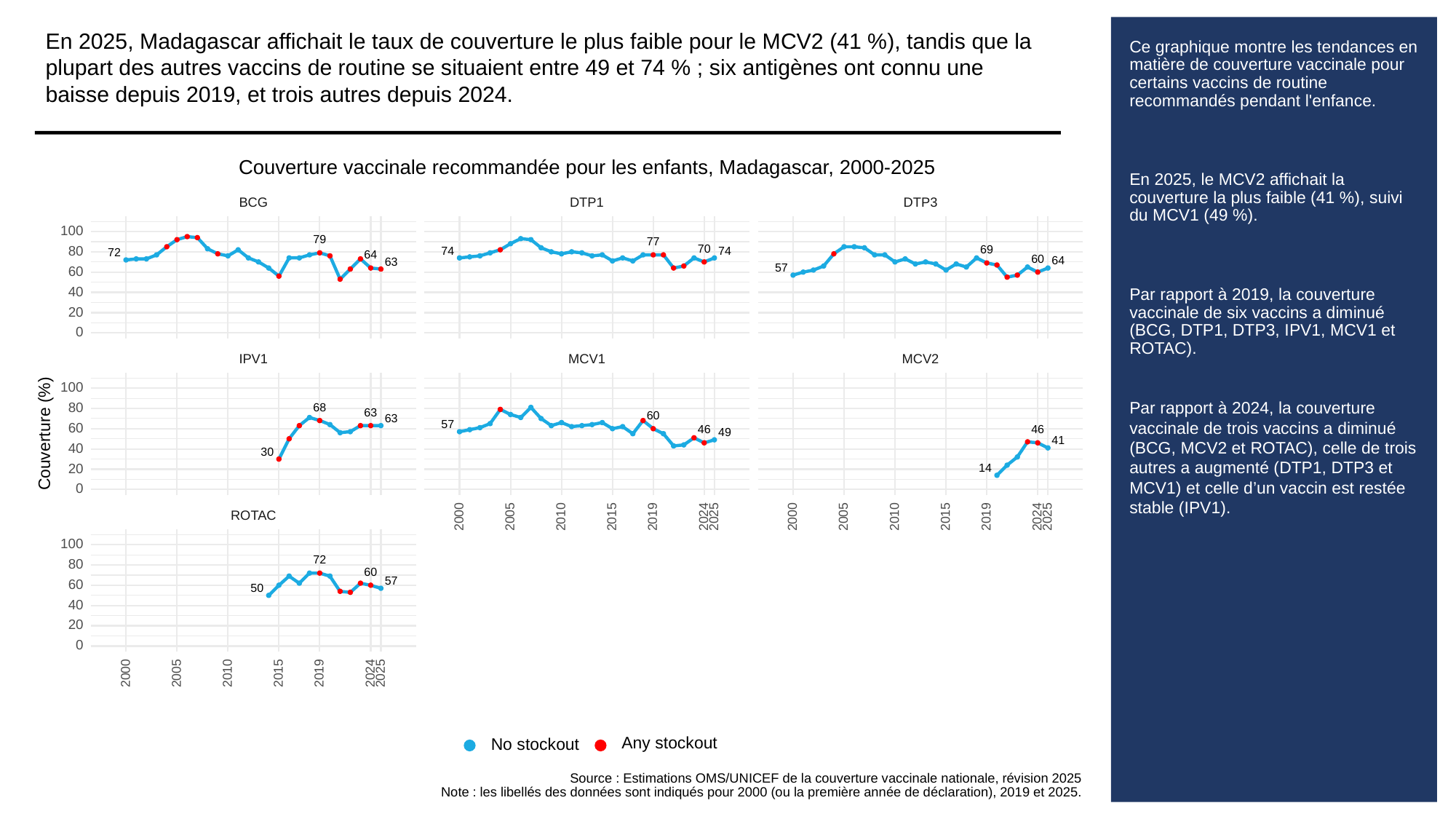

En 2025, Madagascar affichait le taux de couverture le plus faible pour le MCV2 (41 %), tandis que la plupart des autres vaccins de routine se situaient entre 49 et 74 % ; six antigènes ont connu une baisse depuis 2019, et trois autres depuis 2024.
# Ce graphique montre les tendances en matière de couverture vaccinale pour certains vaccins de routine recommandés pendant l'enfance.

En 2025, le MCV2 affichait la couverture la plus faible (41 %), suivi du MCV1 (49 %).

Par rapport à 2019, la couverture vaccinale de six vaccins a diminué (BCG, DTP1, DTP3, IPV1, MCV1 et ROTAC).

Par rapport à 2024, la couverture vaccinale de trois vaccins a diminué (BCG, MCV2 et ROTAC), celle de trois autres a augmenté (DTP1, DTP3 et MCV1) et celle d’un vaccin est restée stable (IPV1).

Couverture vaccinale recommandée pour les enfants, Madagascar, 2000-2025
BCG
DTP3
DTP1

100

79

77

70

69

80

74
74

72

64

60

64

63

57

60

40

20

0

MCV1
MCV2
IPV1

100

80
68

63
60

63

57

60

Couverture (%)
46
46

49

41

40

30

20
14

0

ROTAC
2000
2005
2010
2015
2019
2024
2025
2000
2005
2010
2015
2019
2024
2025

100

72
80

60

57
60

50

40

20

0

2000
2005
2010
2015
2019
2024
2025
Any stockout
No stockout

Source : Estimations OMS/UNICEF de la couverture vaccinale nationale, révision 2025
Note : les libellés des données sont indiqués pour 2000 (ou la première année de déclaration), 2019 et 2025.